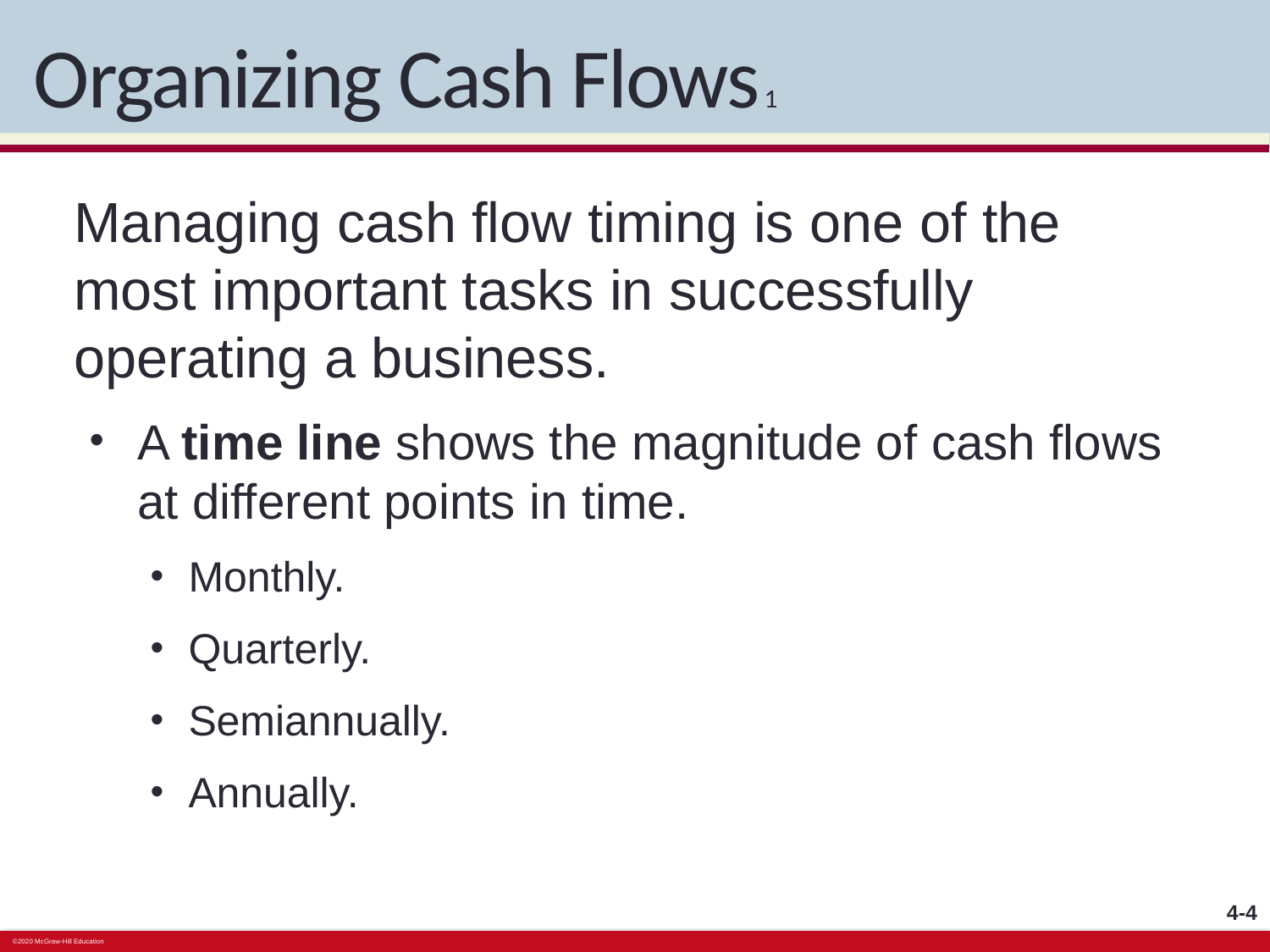

# Organizing Cash Flows 1
Managing cash flow timing is one of the most important tasks in successfully operating a business.
A time line shows the magnitude of cash flows at different points in time.
Monthly.
Quarterly.
Semiannually.
Annually.